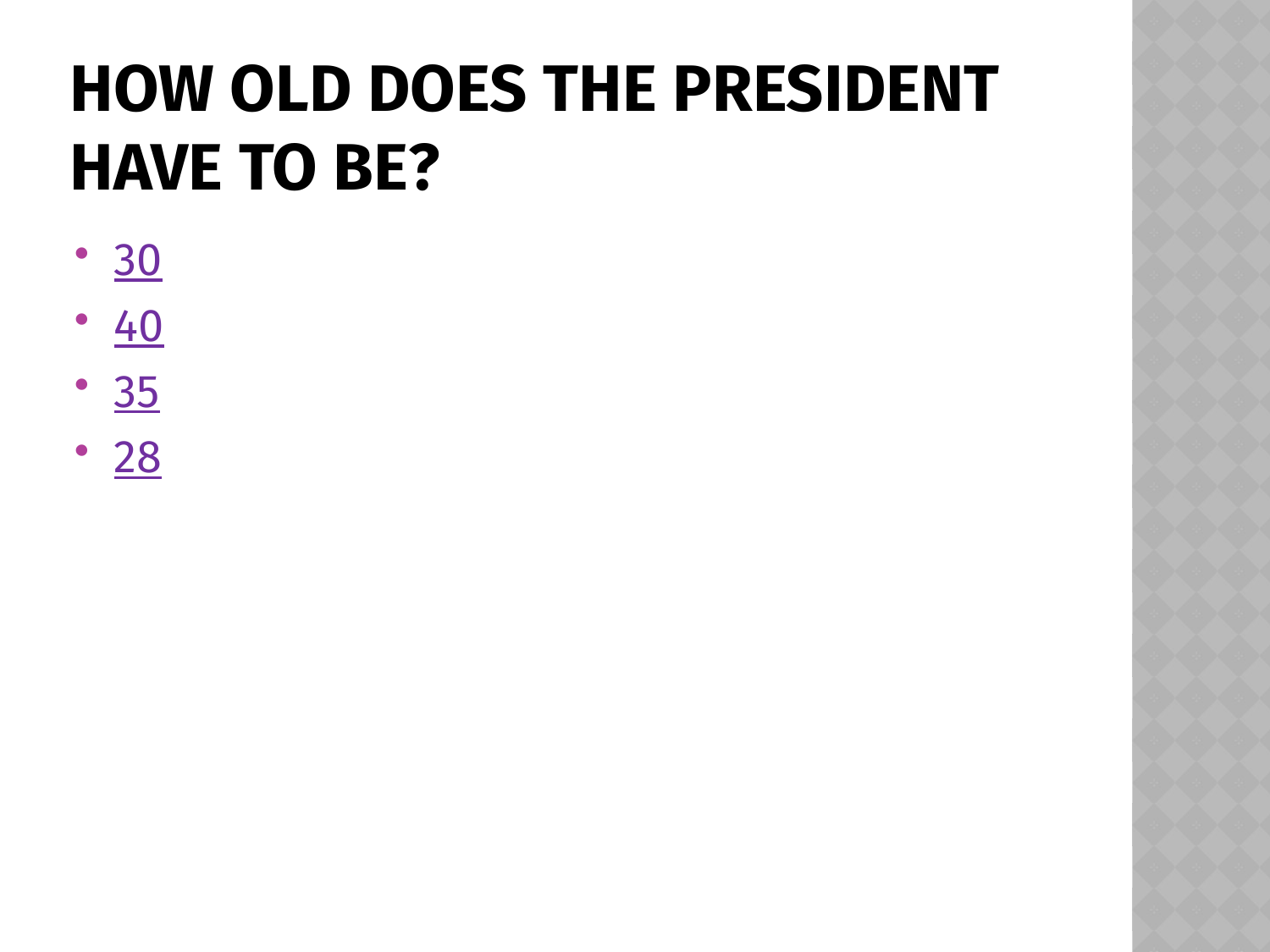

# How old does the president have to be?
30
40
35
28